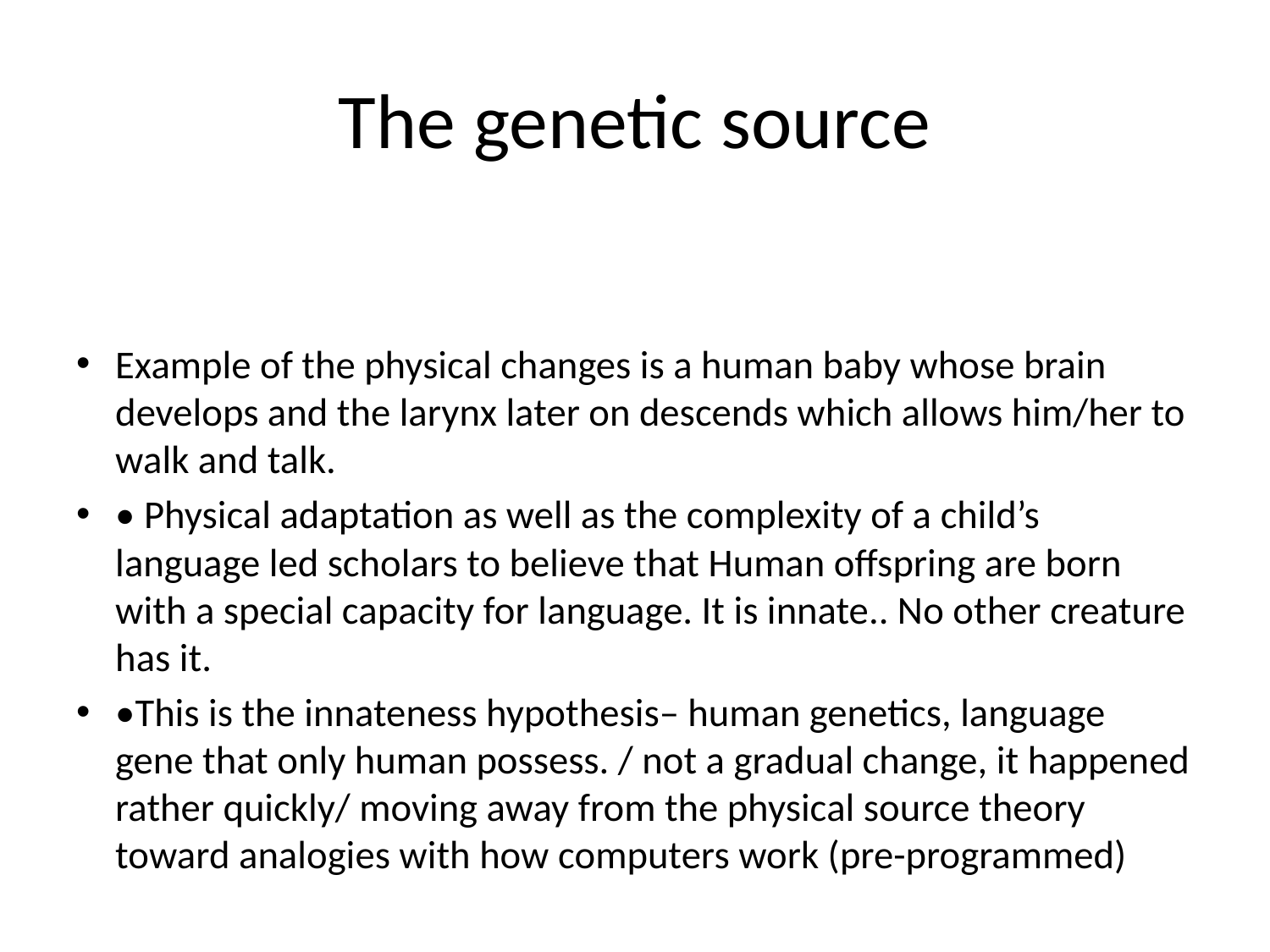

# The genetic source

Example of the physical changes is a human baby whose brain develops and the larynx later on descends which allows him/her to walk and talk.
• Physical adaptation as well as the complexity of a child’s language led scholars to believe that Human offspring are born with a special capacity for language. It is innate.. No other creature has it.
•This is the innateness hypothesis– human genetics, language gene that only human possess. / not a gradual change, it happened rather quickly/ moving away from the physical source theory toward analogies with how computers work (pre-programmed)